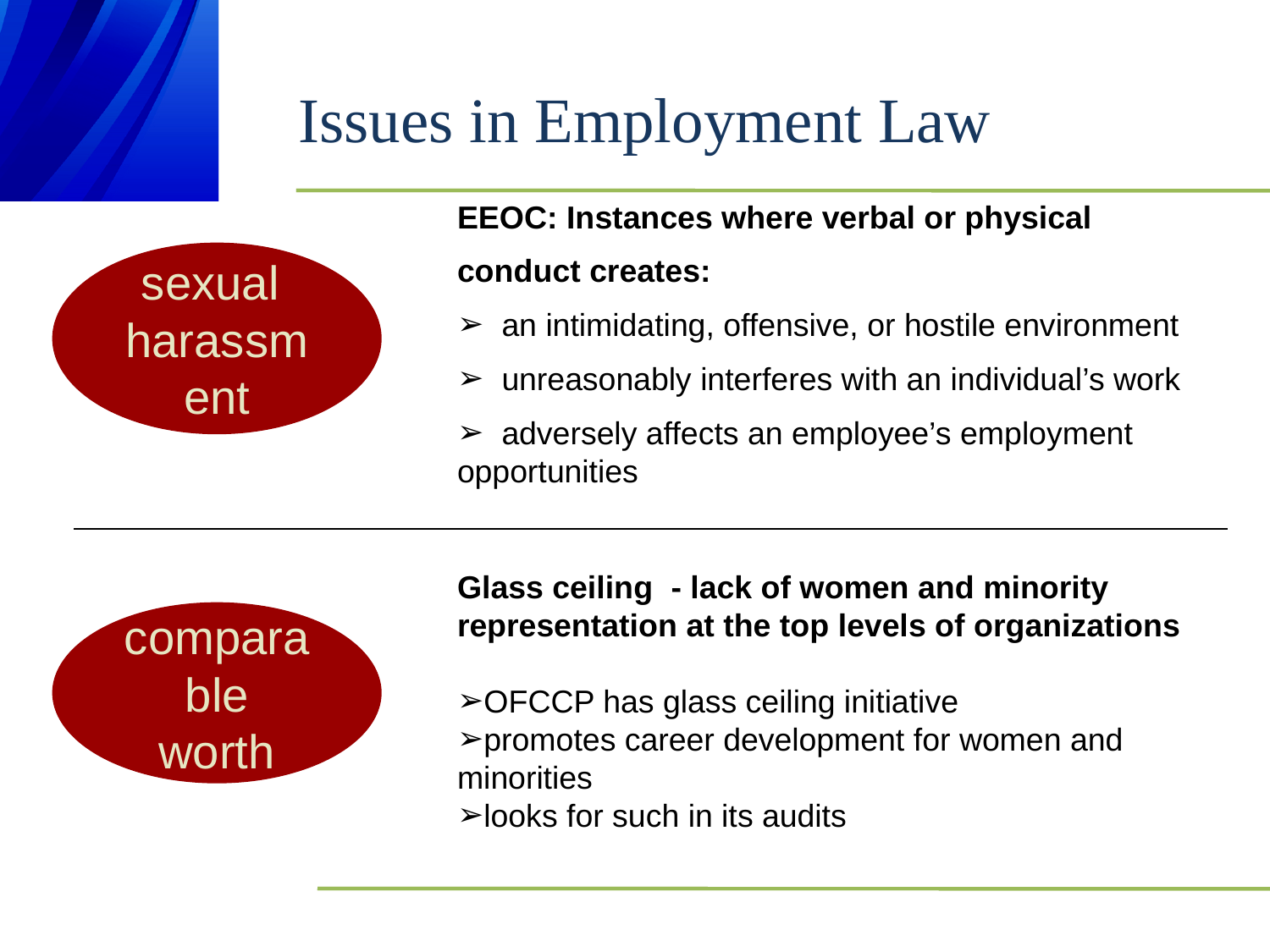

# Issues in Employment Law
EEOC: Instances where verbal or physical
conduct creates:
  an intimidating, offensive, or hostile environment
  unreasonably interferes with an individual’s work
  adversely affects an employee’s employment     opportunities
sexual
harassment
Glass ceiling  - lack of women and minority representation at the top levels of organizations

OFCCP has glass ceiling initiative
promotes career development for women and minorities
looks for such in its audits
comparable
worth